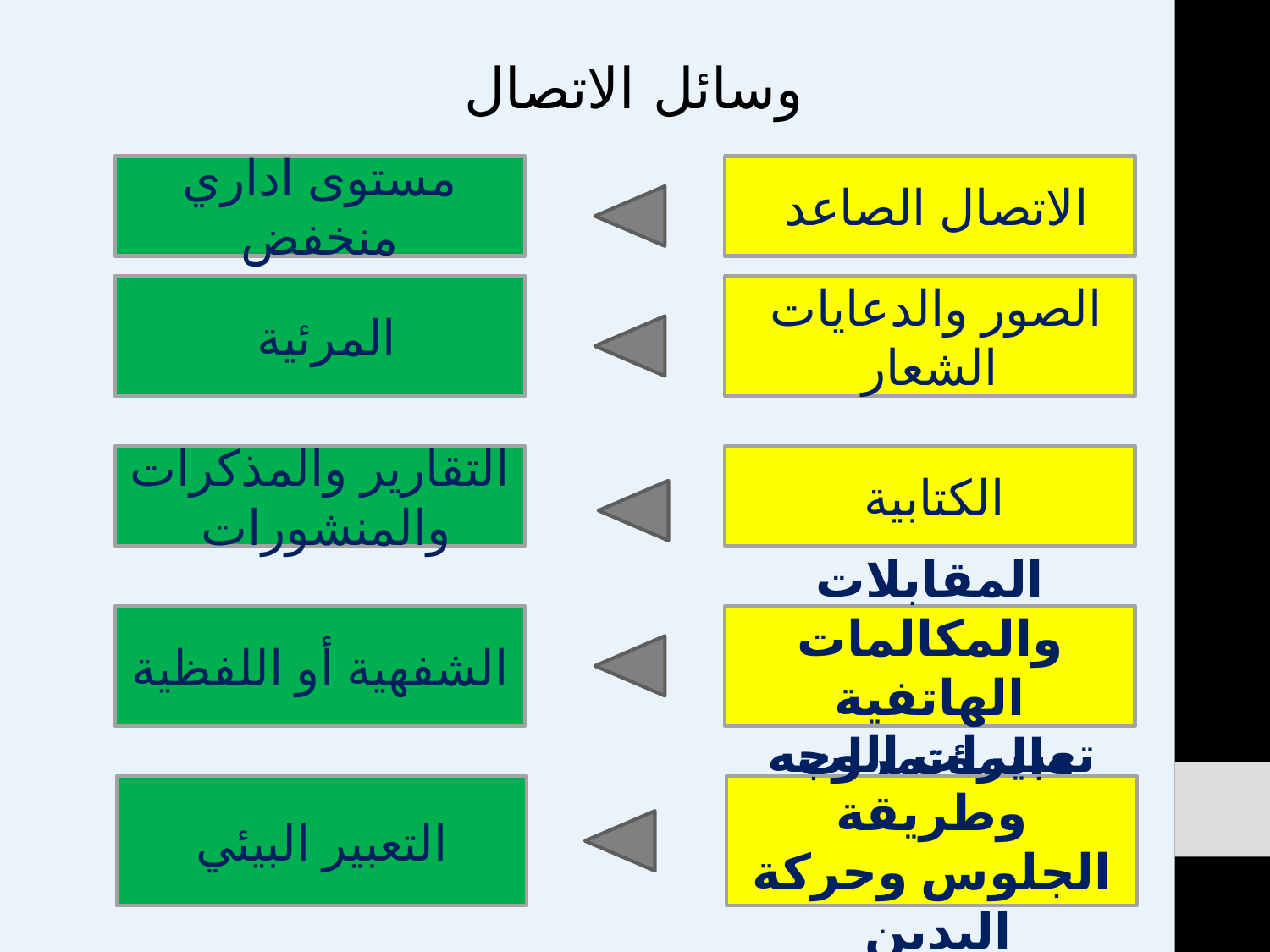

وسائل الاتصال
مستوى اداري منخفض
الاتصال الصاعد

المرئية
الصور والدعايات  الشعار

التقارير والمذكرات والمنشورات
الكتابية

الشفهية أو اللفظية
المقابلات والمكالمات الهاتفية والمؤتمرات

التعبير البيئي
تعبيرات الوجه وطريقة الجلوس وحركة اليدين